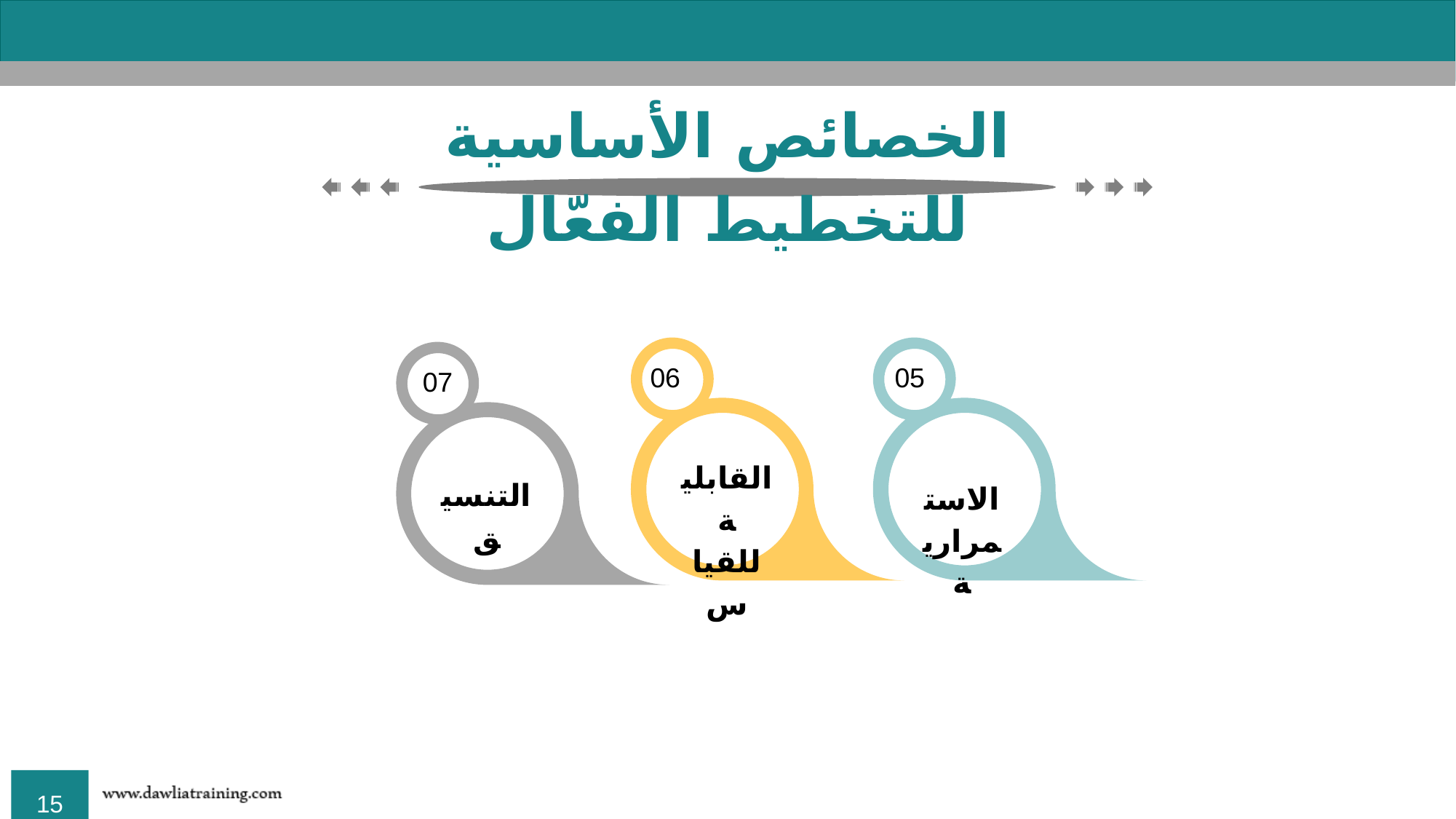

الخصائص الأساسية للتخطيط الفعّال

القابلية للقياس
06

الاستمرارية
05

التنسيق
07